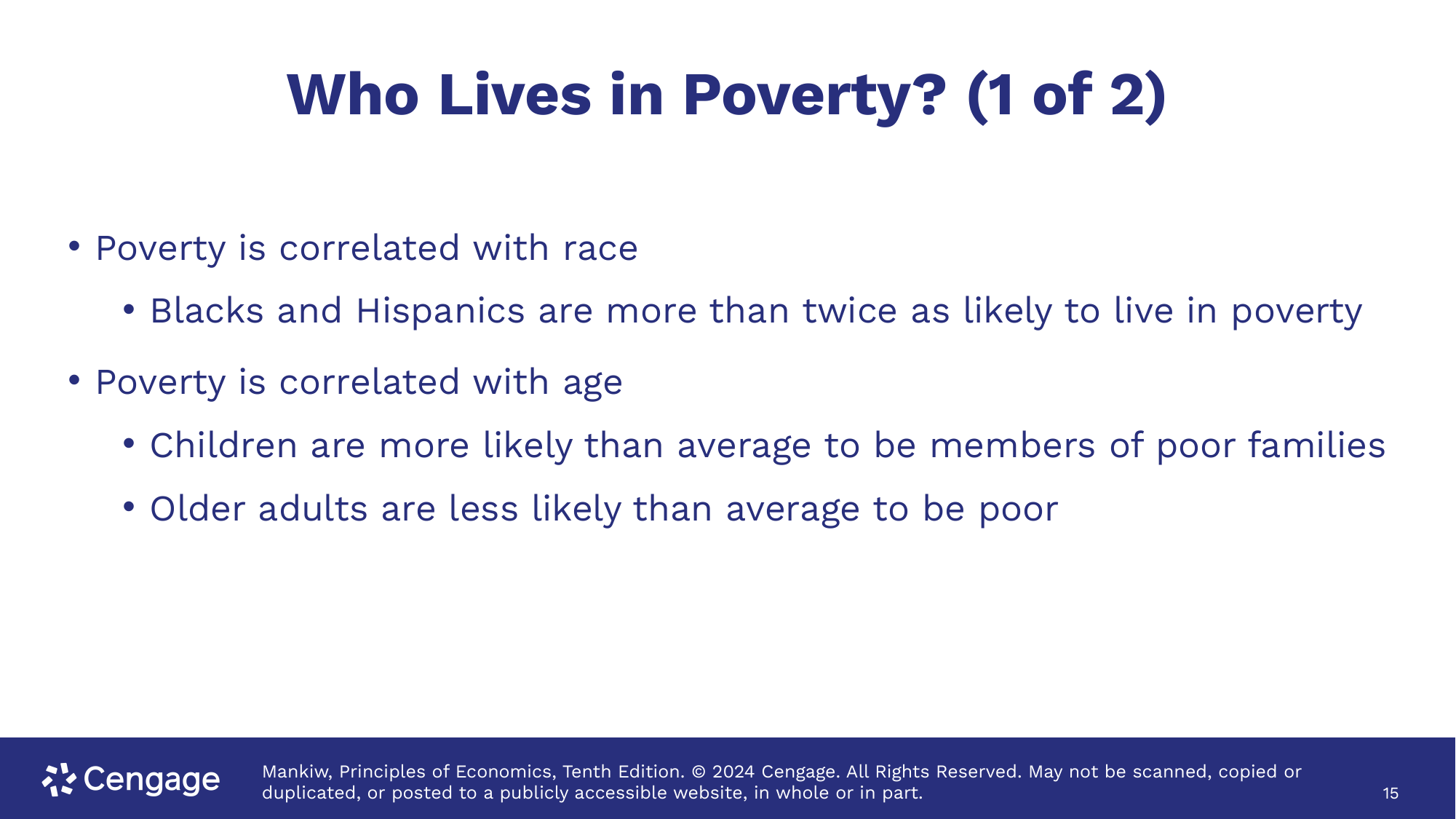

# Who Lives in Poverty? (1 of 2)
Poverty is correlated with race
Blacks and Hispanics are more than twice as likely to live in poverty
Poverty is correlated with age
Children are more likely than average to be members of poor families
Older adults are less likely than average to be poor